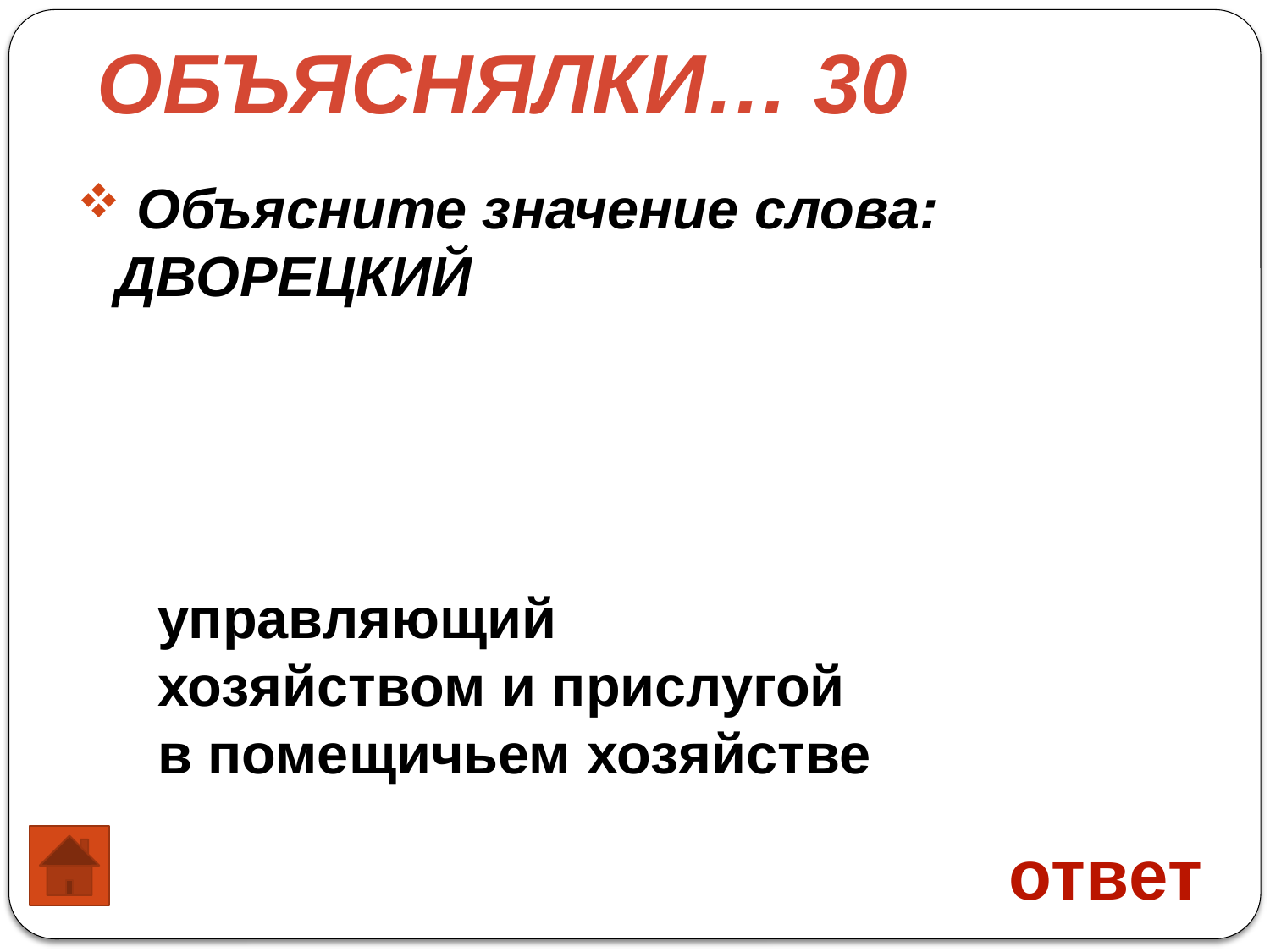

# Объяснялки… 30
 Объясните значение слова: ДВОРЕЦКИЙ
управляющий хозяйством и прислугой в помещичьем хозяйстве
ответ